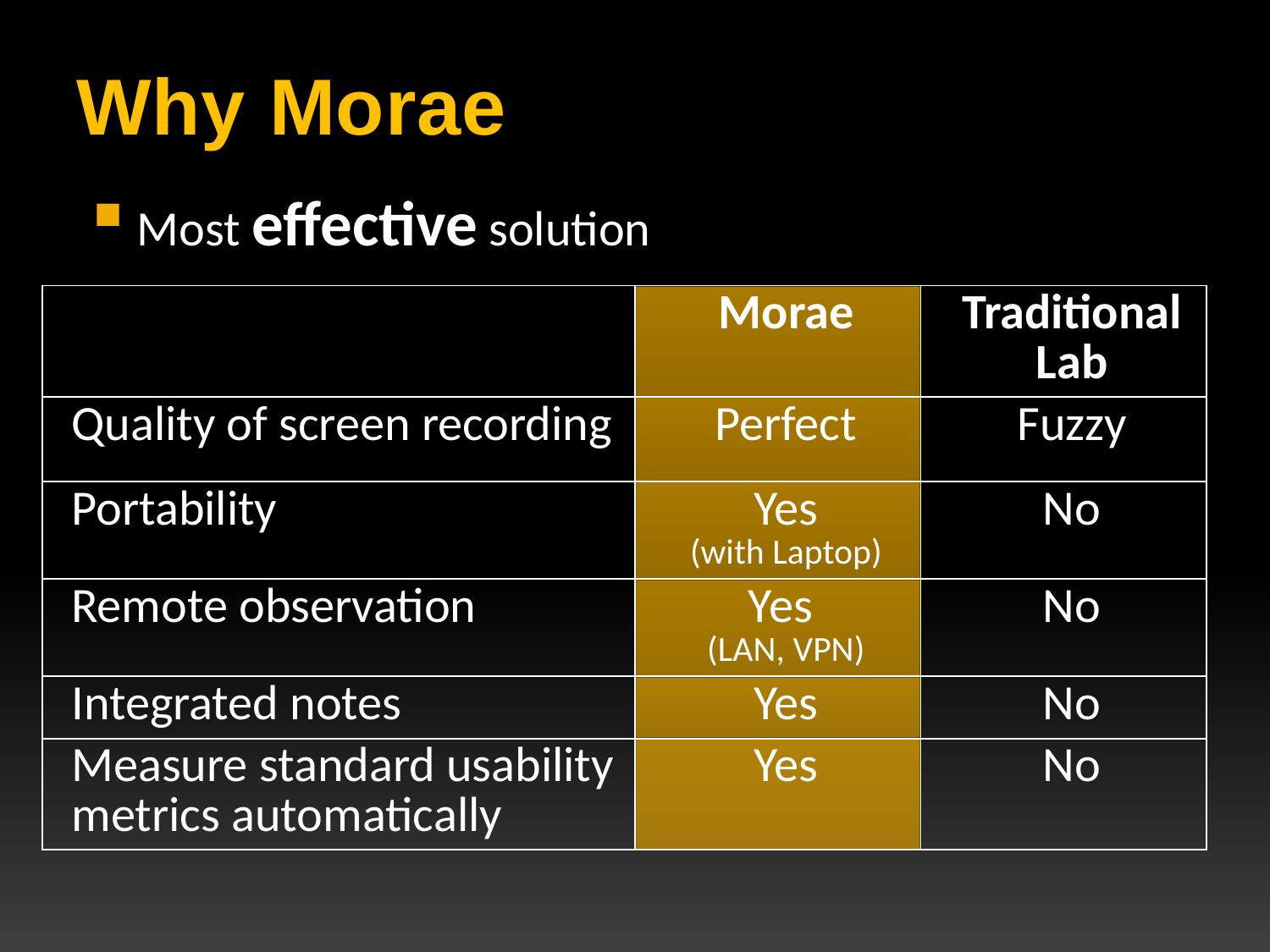

Why Morae

Most effective solution

|  | Morae | Traditional Lab |
| --- | --- | --- |
| Quality of screen recording | Perfect | Fuzzy |
| Portability | Yes (with Laptop) | No |
| Remote observation | Yes (LAN, VPN) | No |
| Integrated notes | Yes | No |
| Measure standard usability metrics automatically | Yes | No |